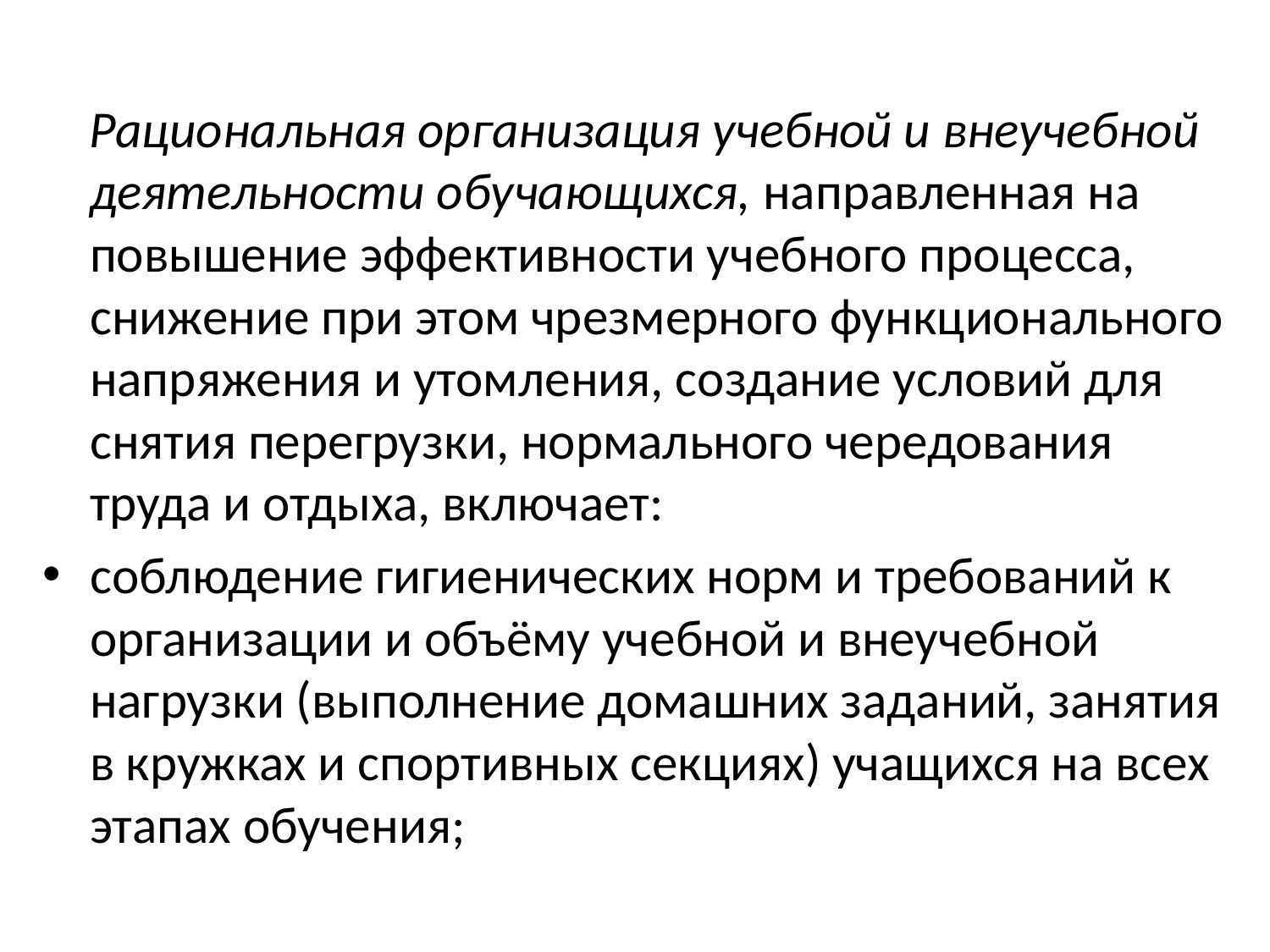

#
    Рациональная организация учебной и внеучебной деятельности обучающихся, направленная на повышение эффективности учебного процесса, снижение при этом чрезмерного функционального напряжения и утомления, создание условий для снятия перегрузки, нормального чередования труда и отдыха, включает:
соблюдение гигиенических норм и требований к организации и объёму учебной и внеучебной нагрузки (выполнение домашних заданий, занятия в кружках и спортивных секциях) учащихся на всех этапах обучения;